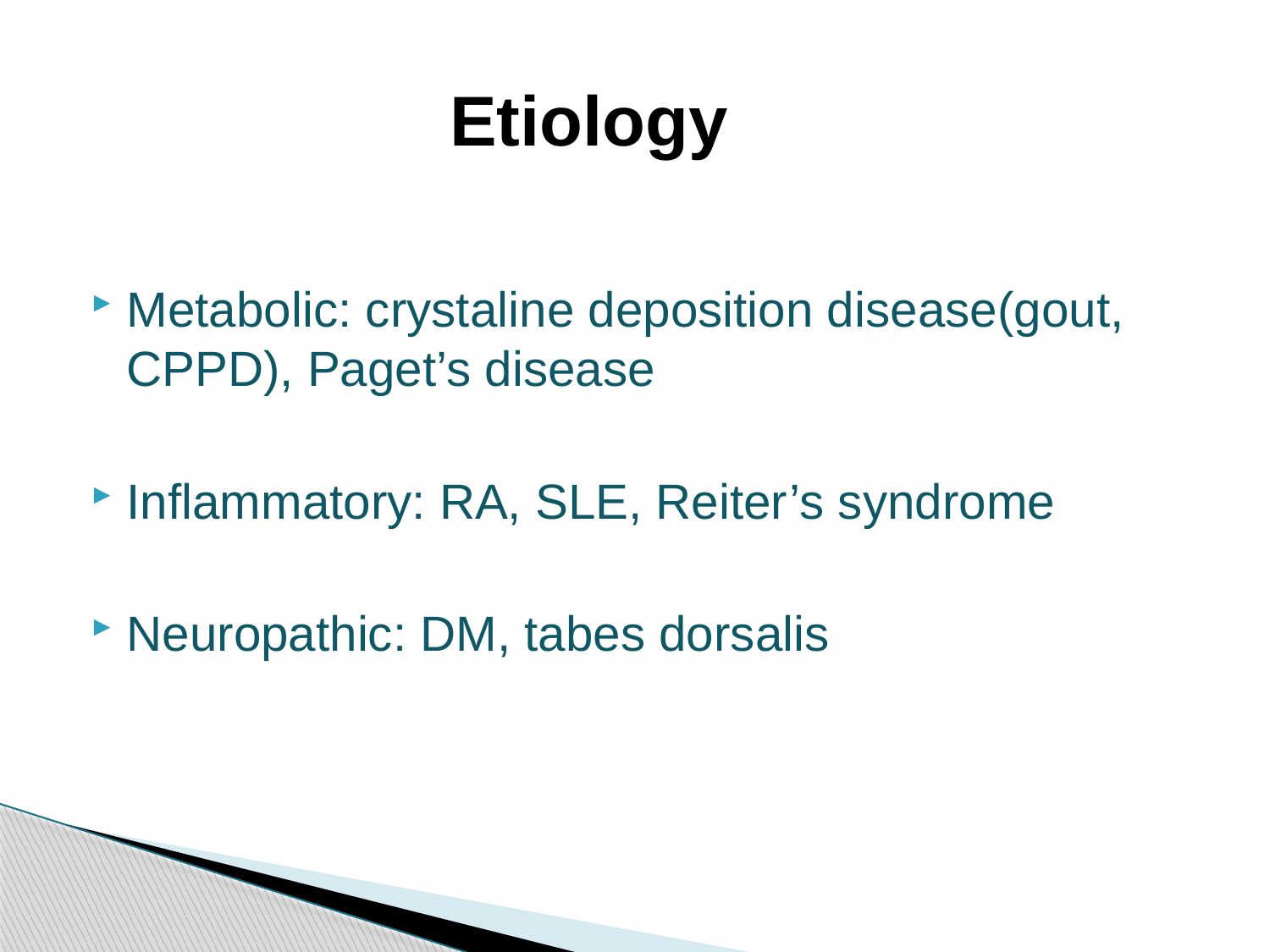

# Etiology

Metabolic: crystaline deposition disease(gout, CPPD), Paget’s disease

Inflammatory: RA, SLE, Reiter’s syndrome

Neuropathic: DM, tabes dorsalis